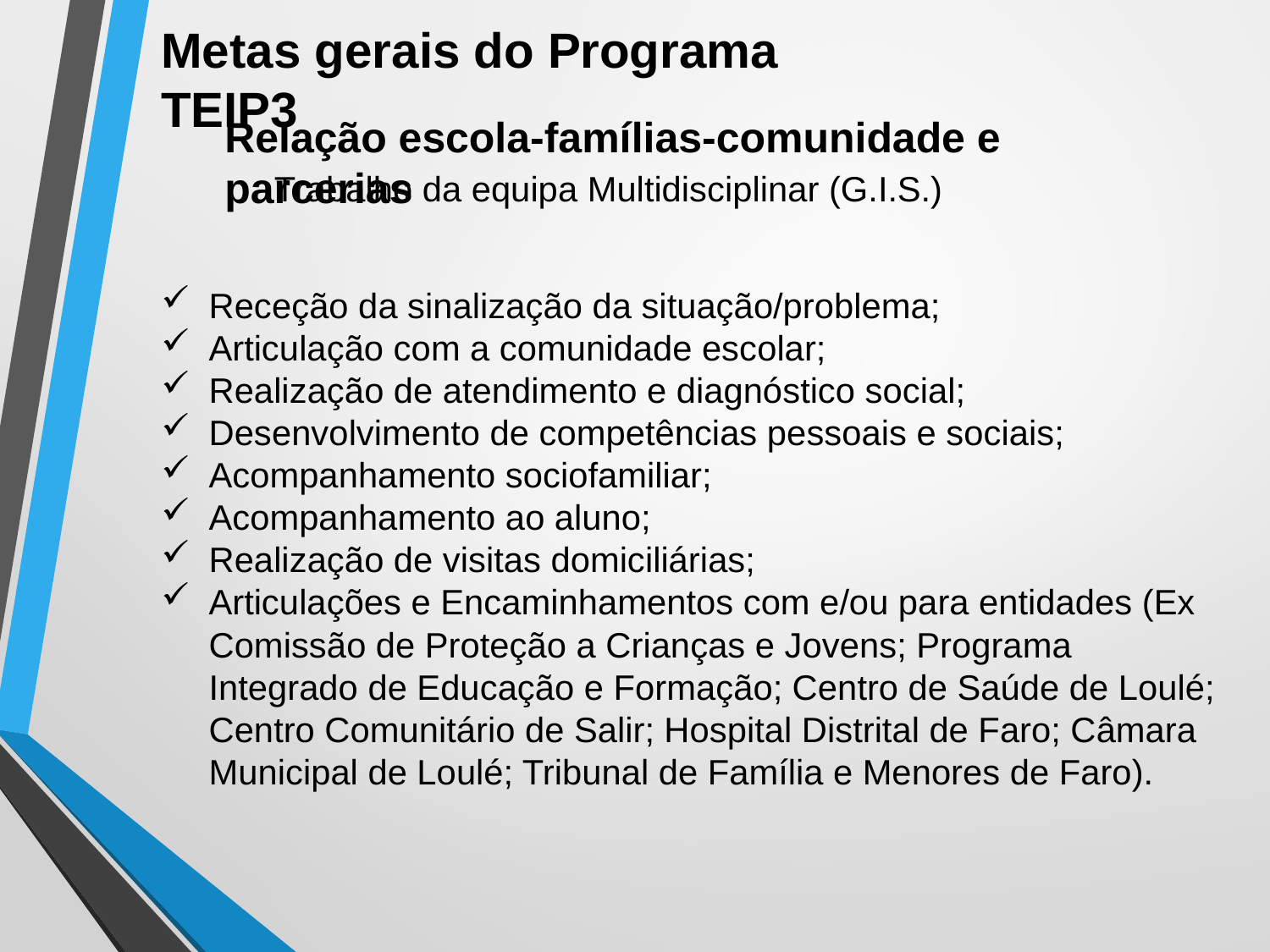

Metas gerais do Programa TEIP3
Relação escola-famílias-comunidade e parcerias
Trabalho da equipa Multidisciplinar (G.I.S.)

Receção da sinalização da situação/problema;
Articulação com a comunidade escolar;
Realização de atendimento e diagnóstico social;
Desenvolvimento de competências pessoais e sociais;
Acompanhamento sociofamiliar;
Acompanhamento ao aluno;
Realização de visitas domiciliárias;
Articulações e Encaminhamentos com e/ou para entidades (Ex Comissão de Proteção a Crianças e Jovens; Programa Integrado de Educação e Formação; Centro de Saúde de Loulé; Centro Comunitário de Salir; Hospital Distrital de Faro; Câmara Municipal de Loulé; Tribunal de Família e Menores de Faro).